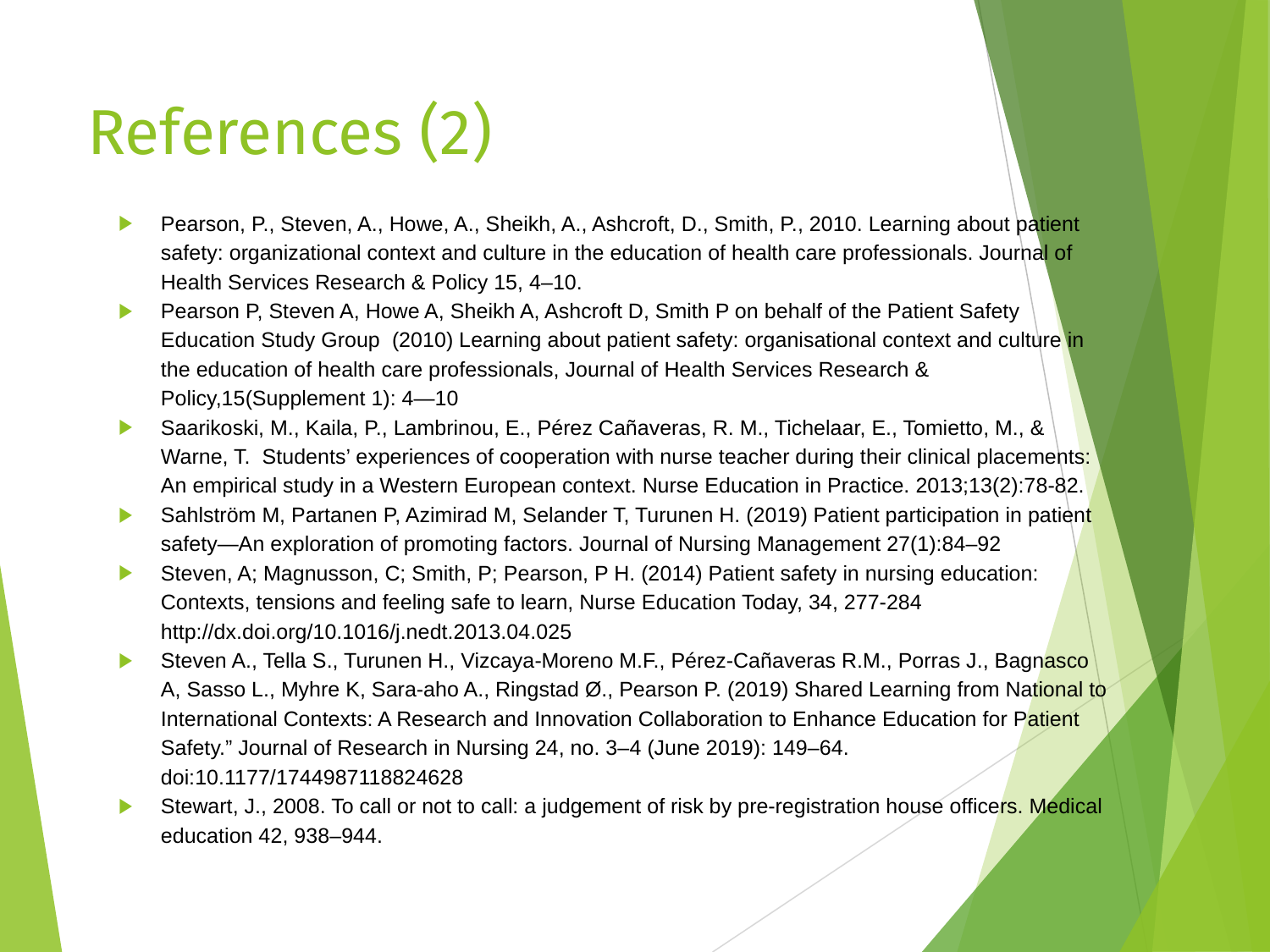

# References (2)
Pearson, P., Steven, A., Howe, A., Sheikh, A., Ashcroft, D., Smith, P., 2010. Learning about patient safety: organizational context and culture in the education of health care professionals. Journal of Health Services Research & Policy 15, 4–10.
Pearson P, Steven A, Howe A, Sheikh A, Ashcroft D, Smith P on behalf of the Patient Safety Education Study Group  (2010) Learning about patient safety: organisational context and culture in the education of health care professionals, Journal of Health Services Research & Policy,15(Supplement 1): 4—10
Saarikoski, M., Kaila, P., Lambrinou, E., Pérez Cañaveras, R. M., Tichelaar, E., Tomietto, M., & Warne, T.  Students’ experiences of cooperation with nurse teacher during their clinical placements: An empirical study in a Western European context. Nurse Education in Practice. 2013;13(2):78-82.
Sahlström M, Partanen P, Azimirad M, Selander T, Turunen H. (2019) Patient participation in patient safety—An exploration of promoting factors. Journal of Nursing Management 27(1):84–92
Steven, A; Magnusson, C; Smith, P; Pearson, P H. (2014) Patient safety in nursing education: Contexts, tensions and feeling safe to learn, Nurse Education Today, 34, 277-284 http://dx.doi.org/10.1016/j.nedt.2013.04.025
Steven A., Tella S., Turunen H., Vizcaya-Moreno M.F., Pérez-Cañaveras R.M., Porras J., Bagnasco A, Sasso L., Myhre K, Sara-aho A., Ringstad Ø., Pearson P. (2019) Shared Learning from National to International Contexts: A Research and Innovation Collaboration to Enhance Education for Patient Safety.” Journal of Research in Nursing 24, no. 3–4 (June 2019): 149–64. doi:10.1177/1744987118824628
Stewart, J., 2008. To call or not to call: a judgement of risk by pre-registration house officers. Medical education 42, 938–944.